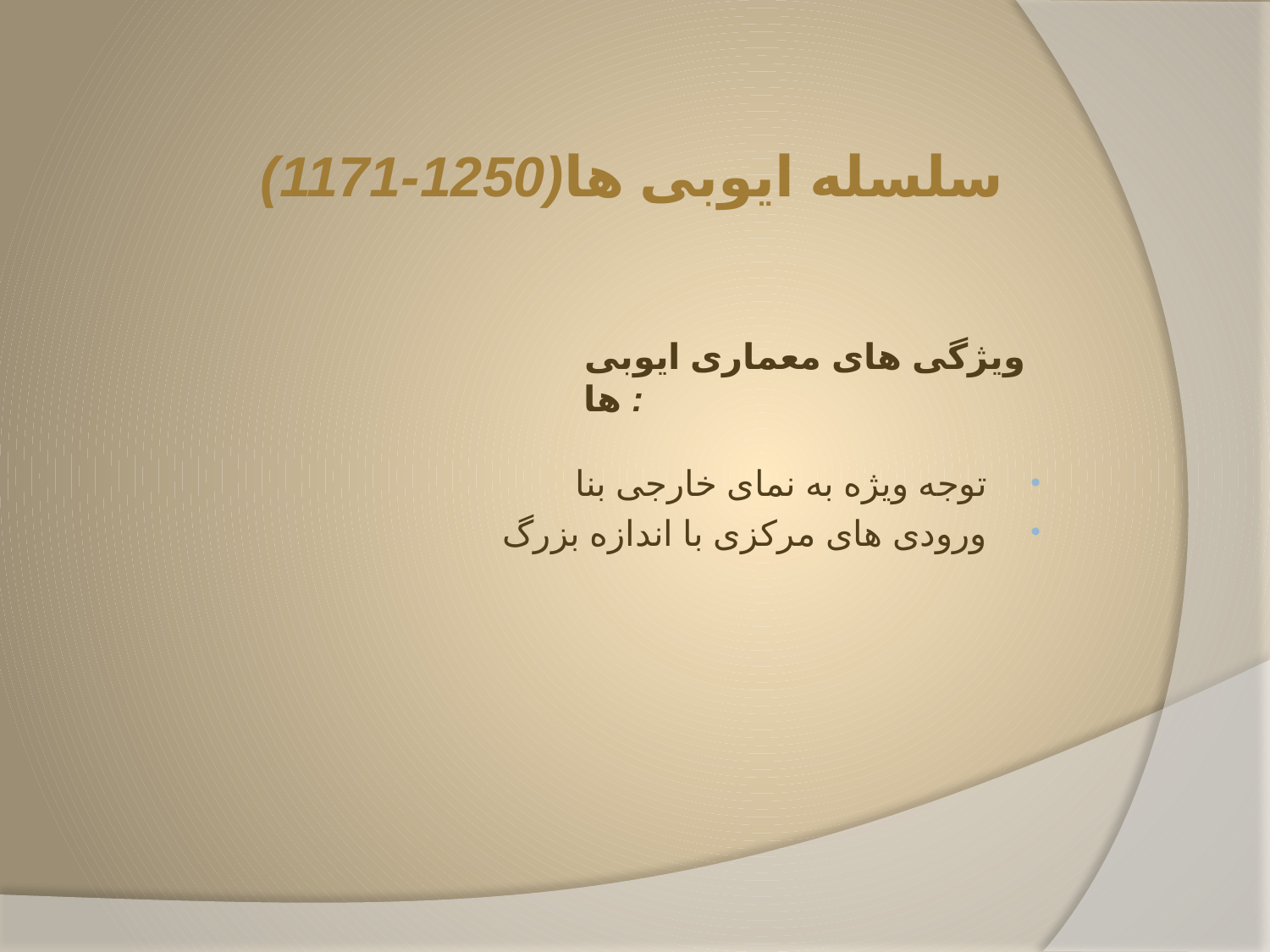

# سلسله ایوبی ها(1250-1171)
ویژگی های معماری ایوبی ها :
توجه ویژه به نمای خارجی بنا
ورودی های مرکزی با اندازه بزرگ